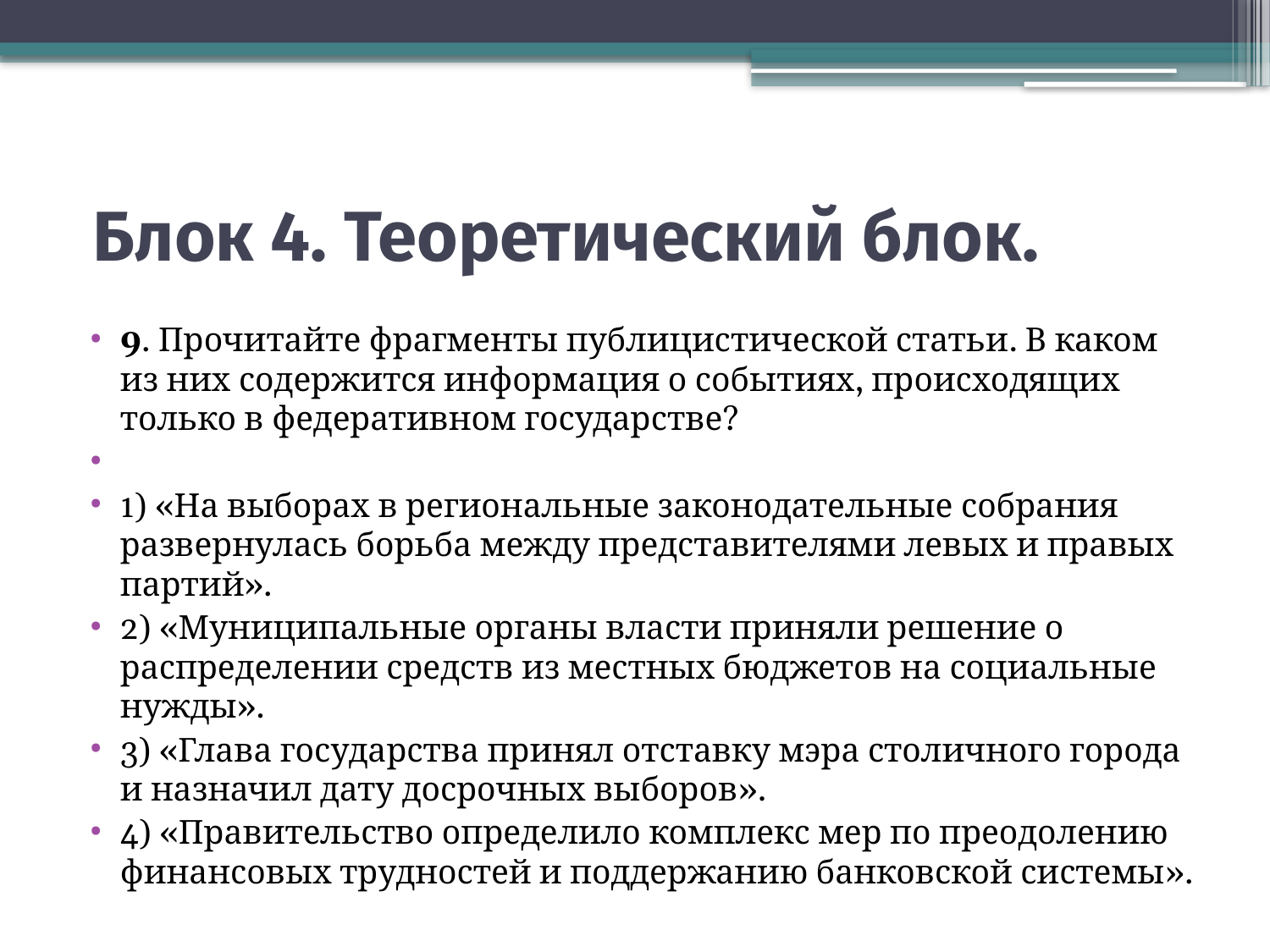

# Блок 4. Теоретический блок.
9. Прочитайте фрагменты публицистической статьи. В каком из них содержится информация о событиях, происходящих только в федеративном государстве?

1) «На выборах в региональные законодательные собрания развернулась борьба между представителями левых и правых партий».
2) «Муниципальные органы власти приняли решение о распределении средств из местных бюджетов на социальные нужды».
3) «Глава государства принял отставку мэра столичного города и назначил дату досрочных выборов».
4) «Правительство определило комплекс мер по преодолению финансовых трудностей и поддержанию банковской системы».